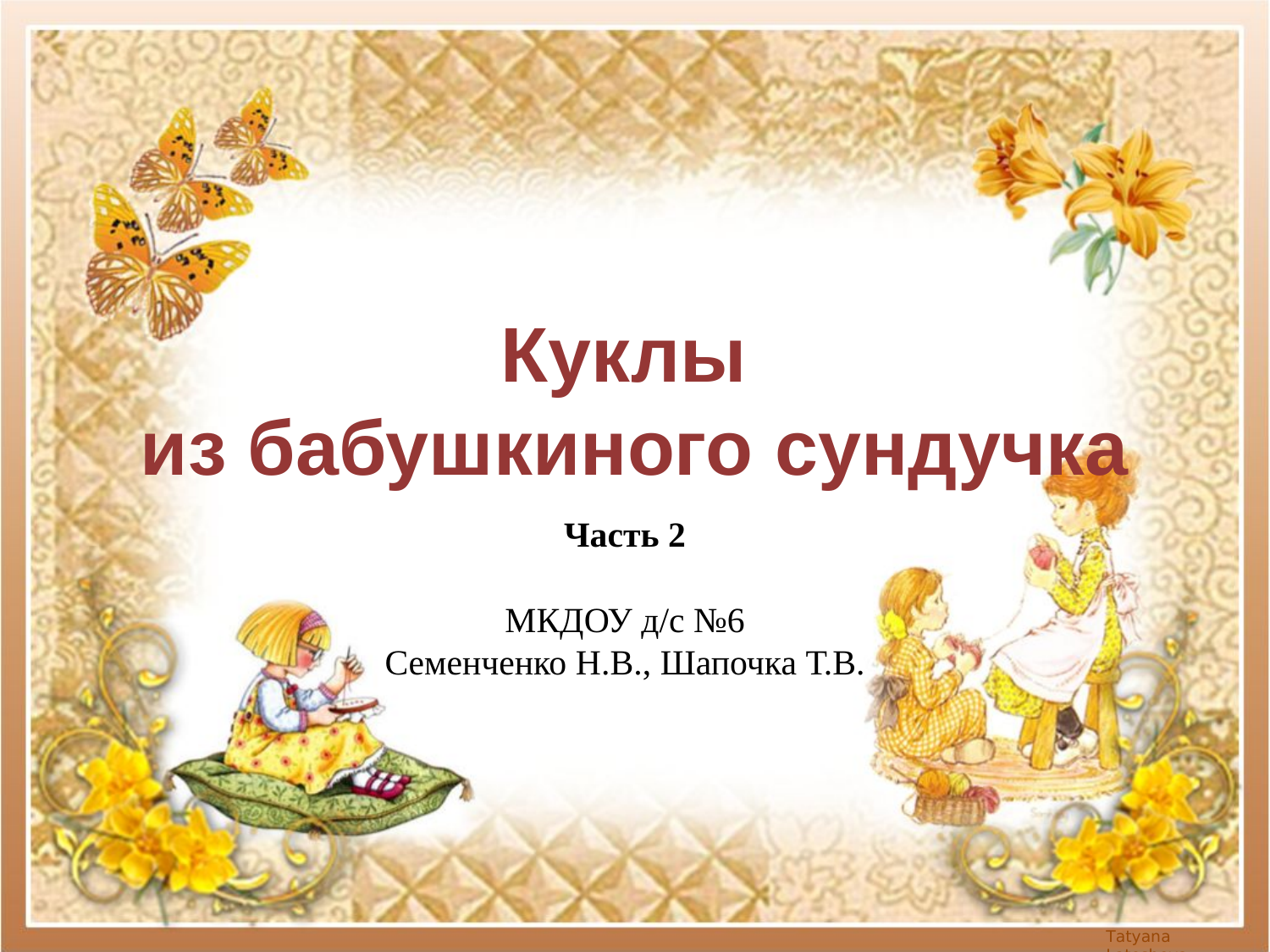

# Куклы из бабушкиного сундучка
Часть 2

МКДОУ д/с №6
Семенченко Н.В., Шапочка Т.В.
Tatyana Latesheva